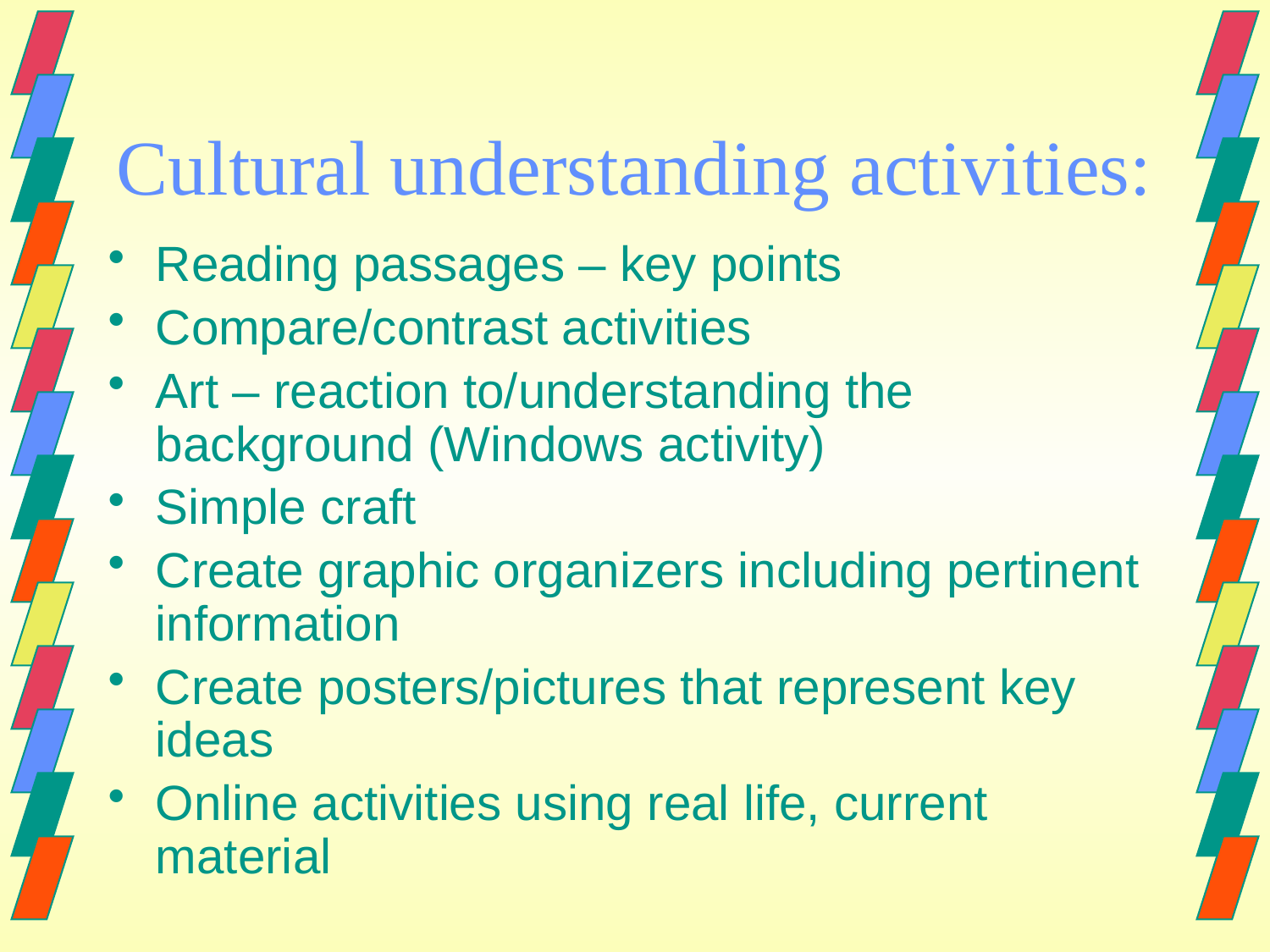

# Cultural understanding activities:
Reading passages – key points
Compare/contrast activities
Art – reaction to/understanding the background (Windows activity)
Simple craft
Create graphic organizers including pertinent information
Create posters/pictures that represent key ideas
Online activities using real life, current material